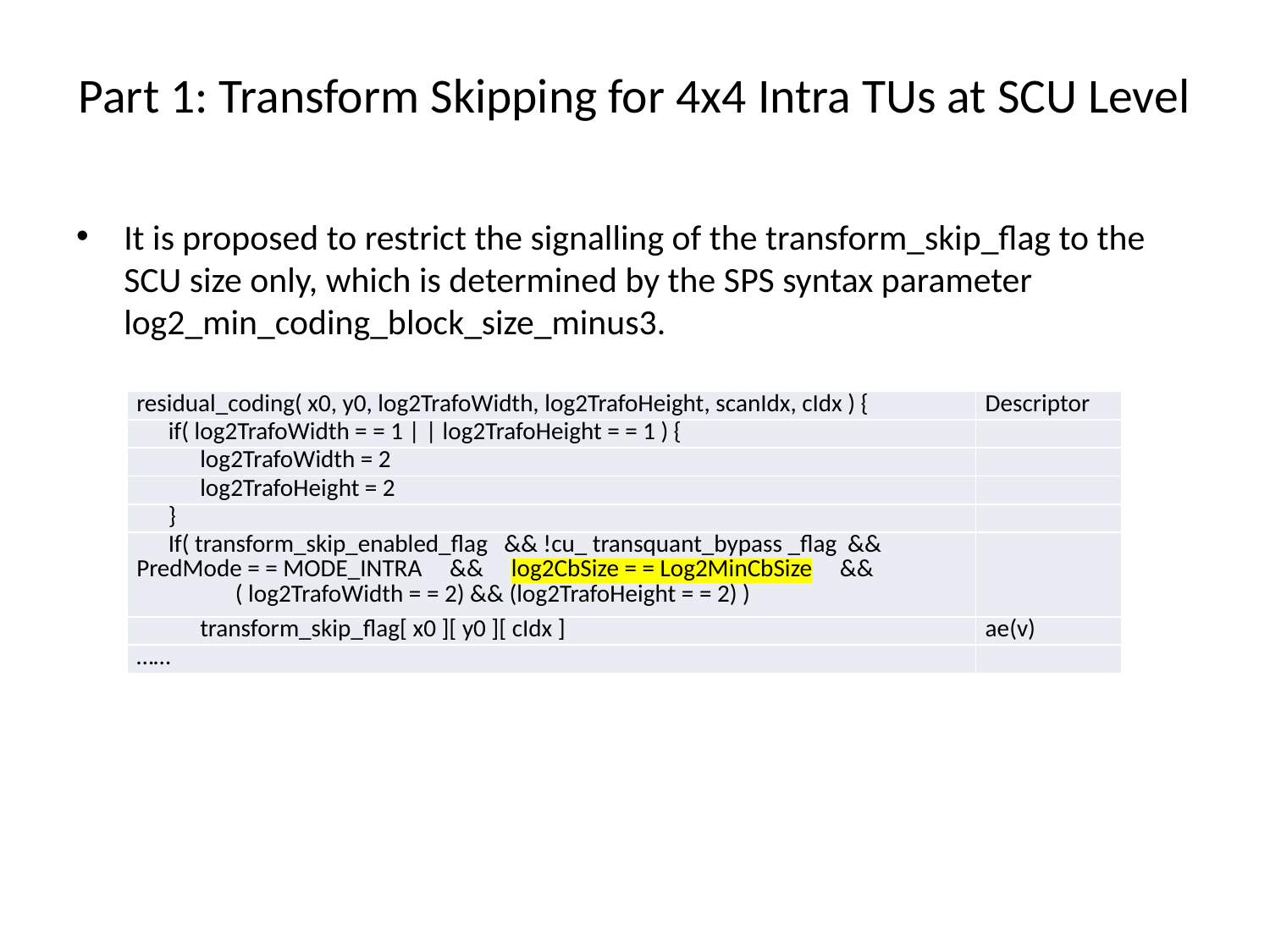

# Part 1: Transform Skipping for 4x4 Intra TUs at SCU Level

It is proposed to restrict the signalling of the transform_skip_flag to the SCU size only, which is determined by the SPS syntax parameter log2_min_coding_block_size_minus3.
| residual\_coding( x0, y0, log2TrafoWidth, log2TrafoHeight, scanIdx, cIdx ) { | Descriptor |
| --- | --- |
| if( log2TrafoWidth = = 1 | | log2TrafoHeight = = 1 ) { |  |
| log2TrafoWidth = 2 |  |
| log2TrafoHeight = 2 |  |
| } |  |
| If( transform\_skip\_enabled\_flag && !cu\_ transquant\_bypass \_flag && PredMode = = MODE\_INTRA && log2CbSize = = Log2MinCbSize && ( log2TrafoWidth = = 2) && (log2TrafoHeight = = 2) ) |  |
| transform\_skip\_flag[ x0 ][ y0 ][ cIdx ] | ae(v) |
| …… |  |